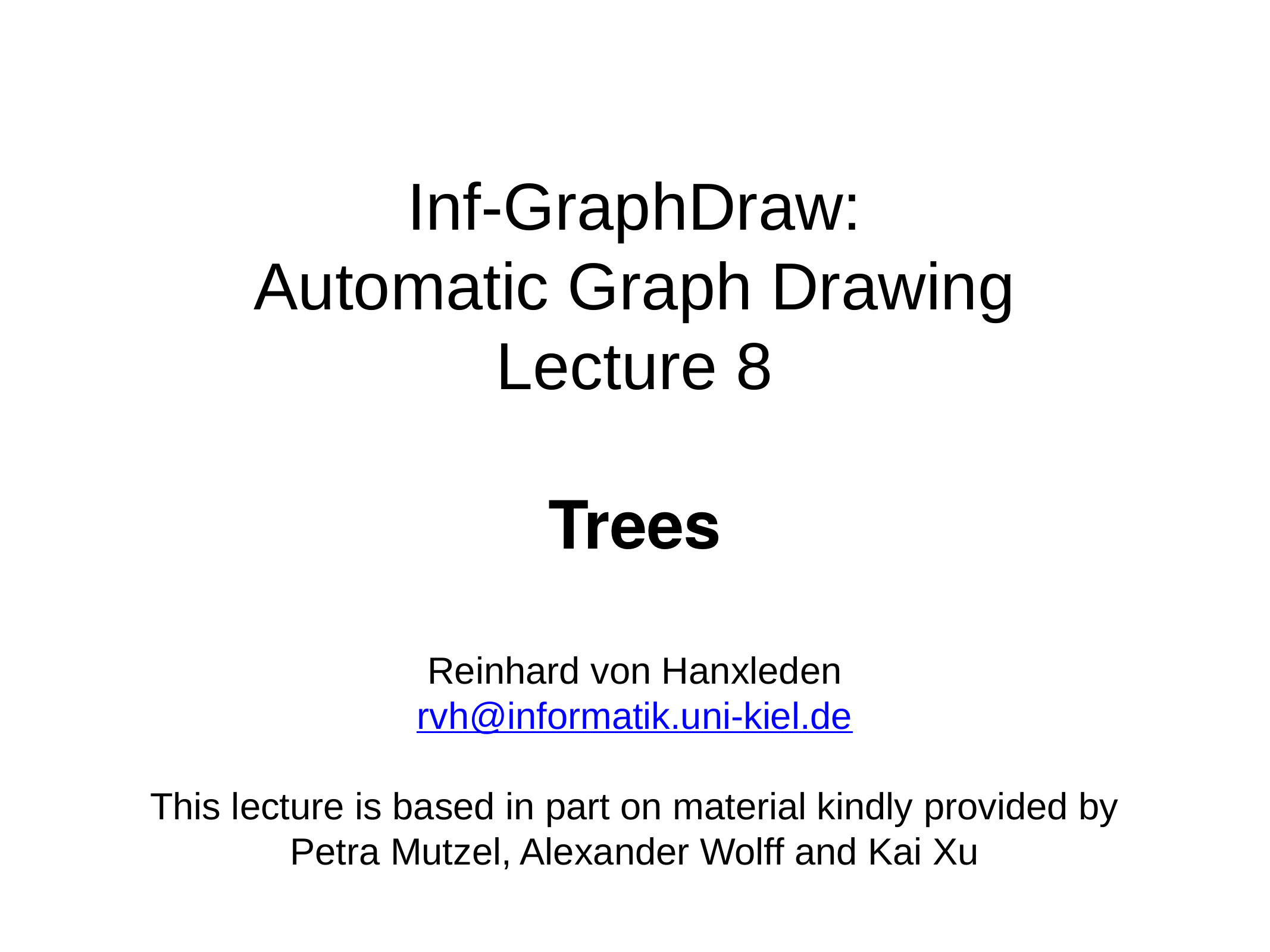

# Inf-GraphDraw:
Automatic Graph Drawing
Lecture 8

Trees
Reinhard von Hanxleden
rvh@informatik.uni-kiel.de

This lecture is based in part on material kindly provided by Petra Mutzel, Alexander Wolff and Kai Xu
2